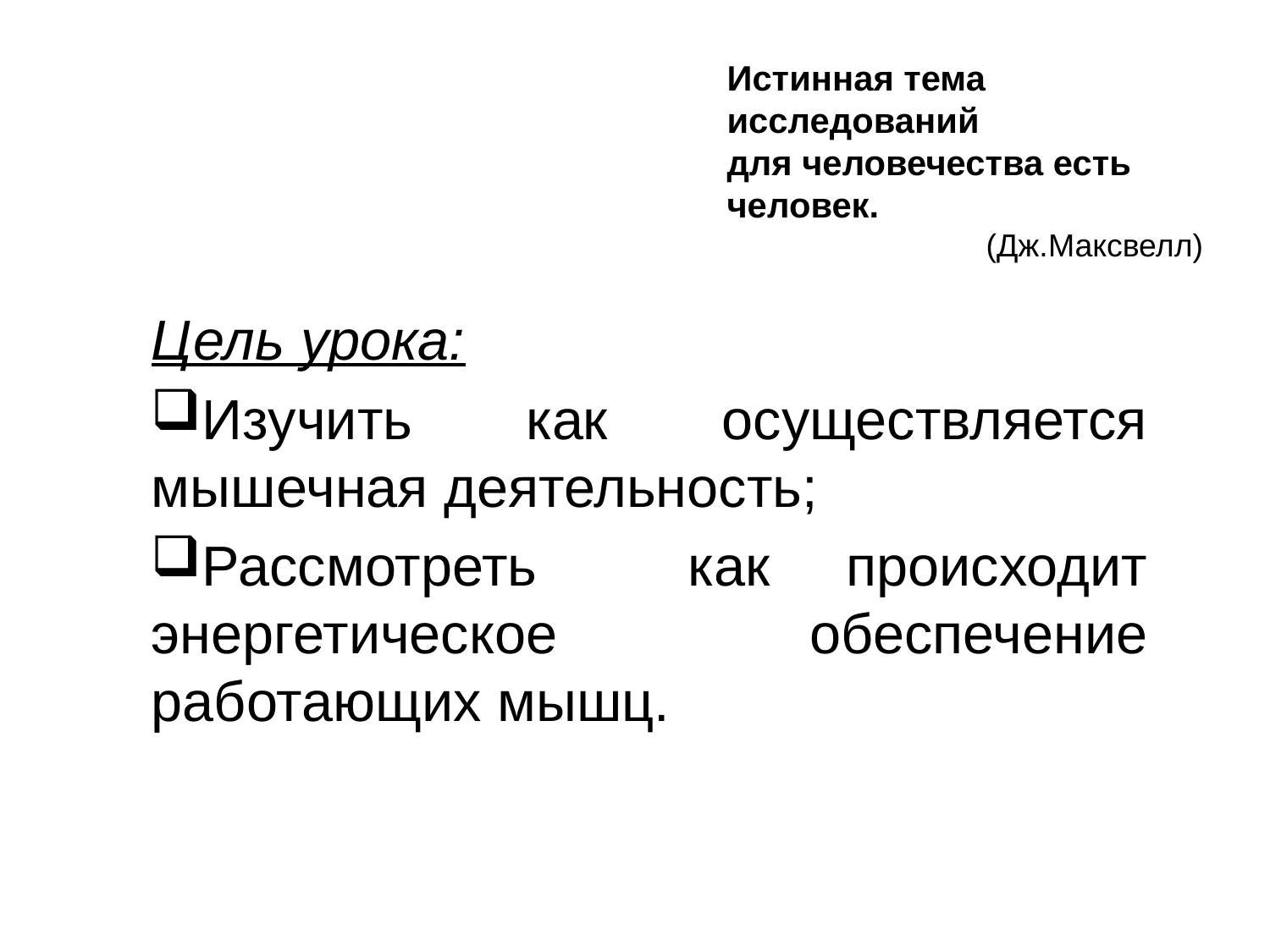

Истинная тема исследований
для человечества есть человек.
                                    (Дж.Максвелл)
Цель урока:
Изучить как осуществляется мышечная деятельность;
Рассмотреть  как происходит энергетическое обеспечение работающих мышц.